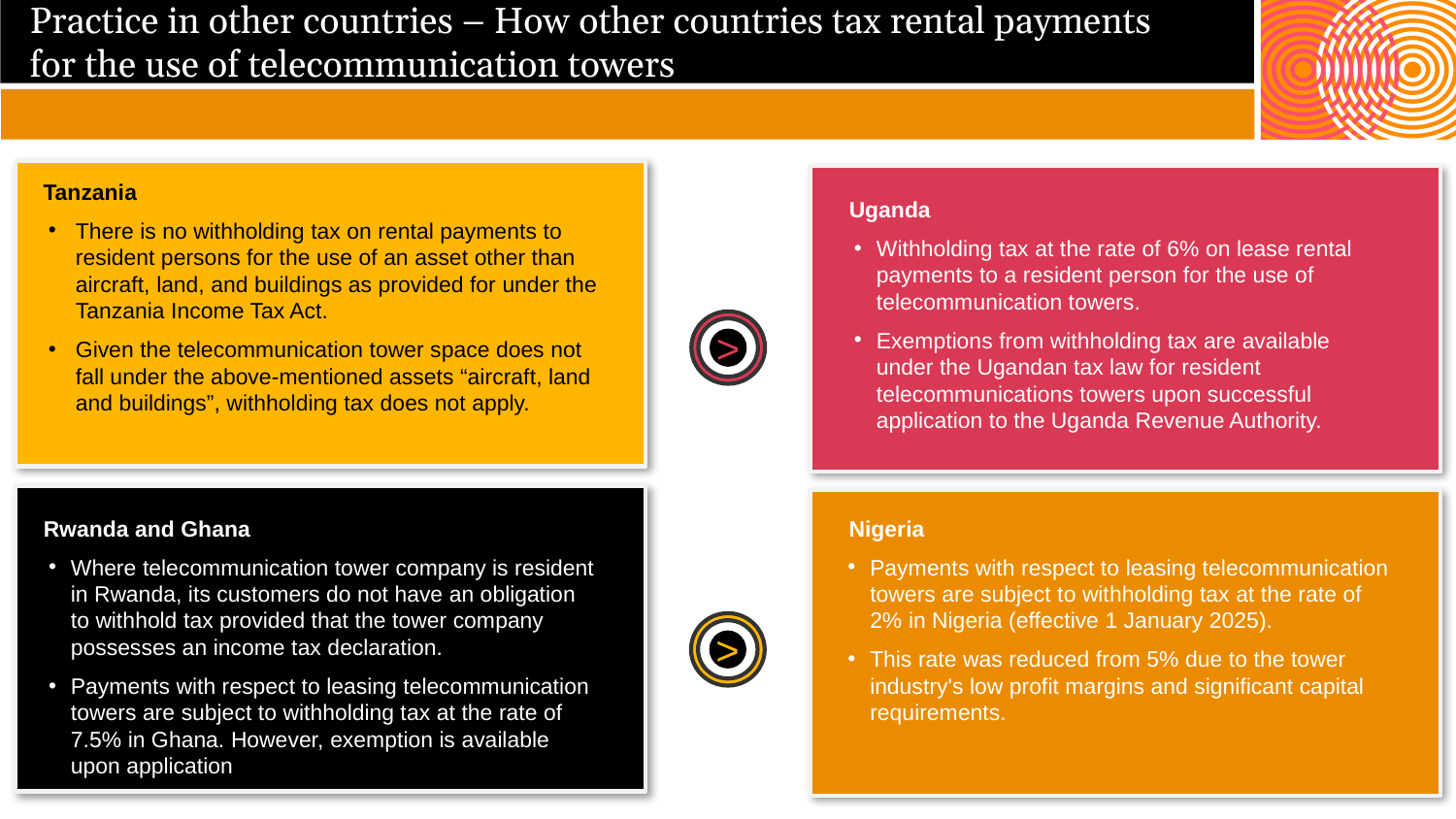

Practice in other countries – How other countries tax rental payments for the use of telecommunication towers

Tanzania
There is no withholding tax on rental payments to resident persons for the use of an asset other than aircraft, land, and buildings as provided for under the Tanzania Income Tax Act.
Given the telecommunication tower space does not fall under the above-mentioned assets “aircraft, land and buildings”, withholding tax does not apply.

Uganda
Withholding tax at the rate of 6% on lease rental payments to a resident person for the use of telecommunication towers.
Exemptions from withholding tax are available under the Ugandan tax law for resident telecommunications towers upon successful application to the Uganda Revenue Authority.

>

>

Rwanda and Ghana
Where telecommunication tower company is resident in Rwanda, its customers do not have an obligation to withhold tax provided that the tower company possesses an income tax declaration.
Payments with respect to leasing telecommunication towers are subject to withholding tax at the rate of 7.5% in Ghana. However, exemption is available upon application
 Nigeria
Payments with respect to leasing telecommunication towers are subject to withholding tax at the rate of 2% in Nigeria (effective 1 January 2025).
This rate was reduced from 5% due to the tower industry's low profit margins and significant capital requirements.
26